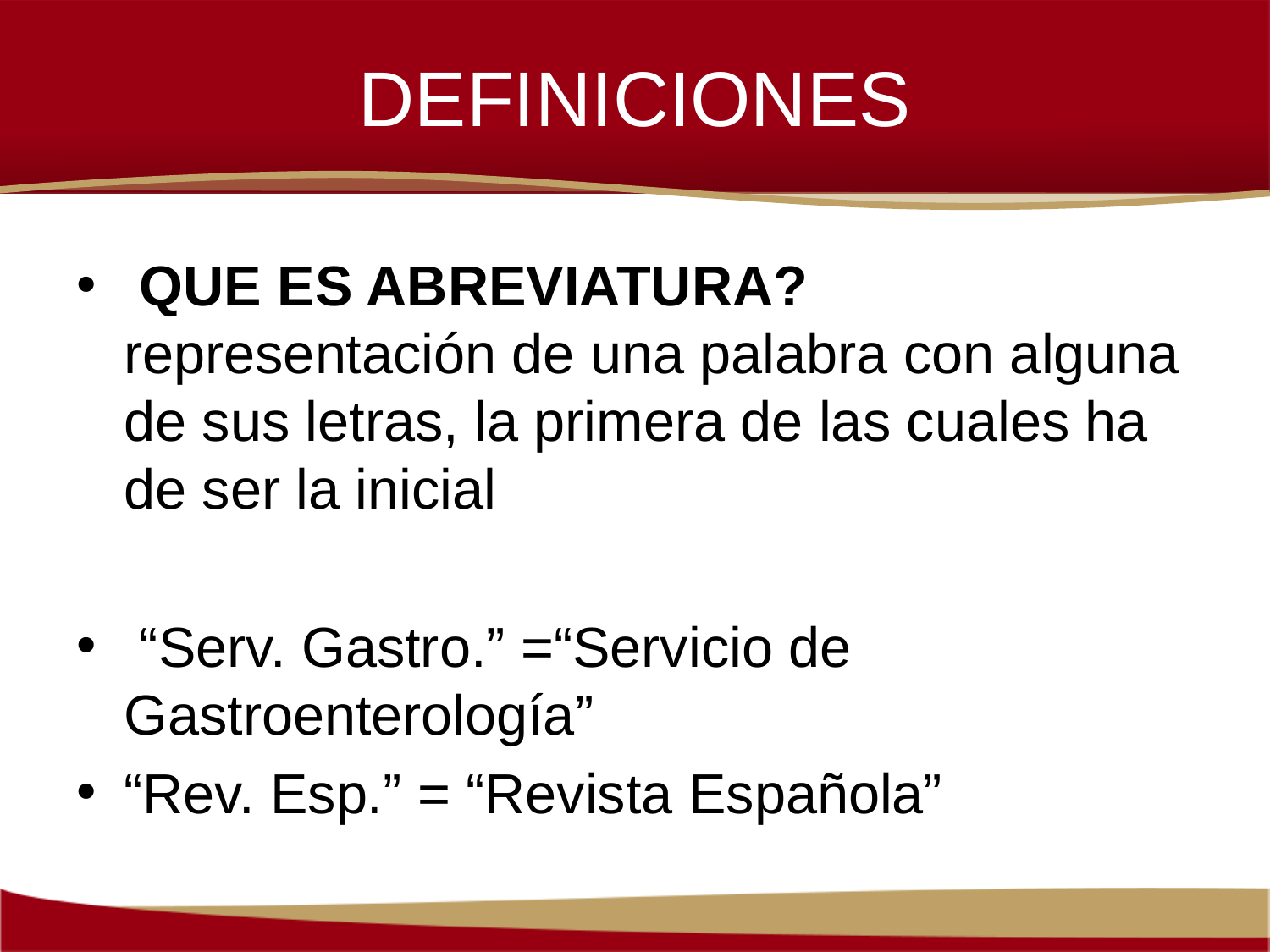

# DEFINICIONES
 QUE ES ABREVIATURA? representación de una palabra con alguna de sus letras, la primera de las cuales ha de ser la inicial

 “Serv. Gastro.” =“Servicio de Gastroenterología”
“Rev. Esp.” = “Revista Española”